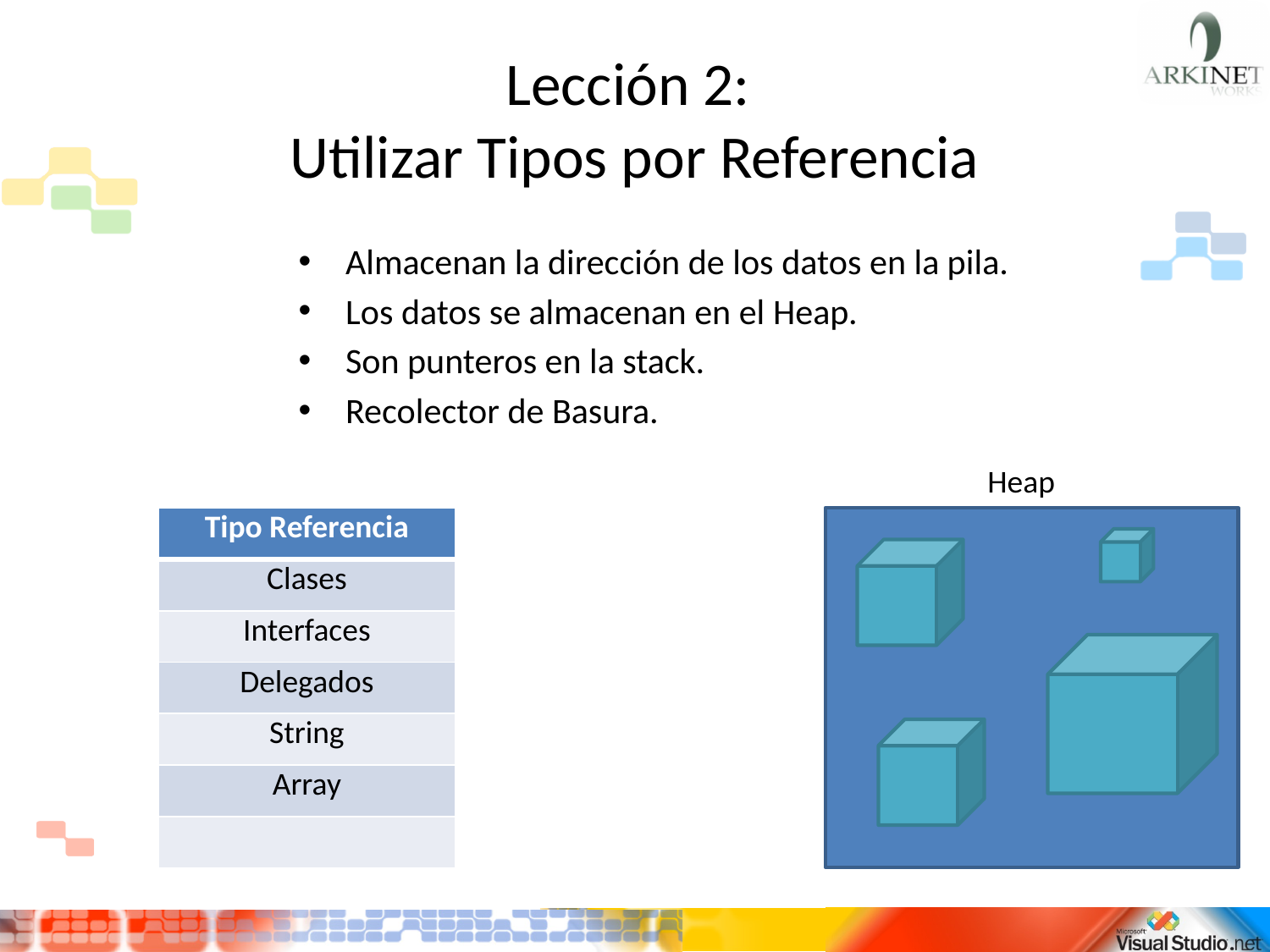

# Lección 2: Utilizar Tipos por Referencia
Almacenan la dirección de los datos en la pila.
Los datos se almacenan en el Heap.
Son punteros en la stack.
Recolector de Basura.
Heap
| Tipo Referencia |
| --- |
| Clases |
| Interfaces |
| Delegados |
| String |
| Array |
|  |